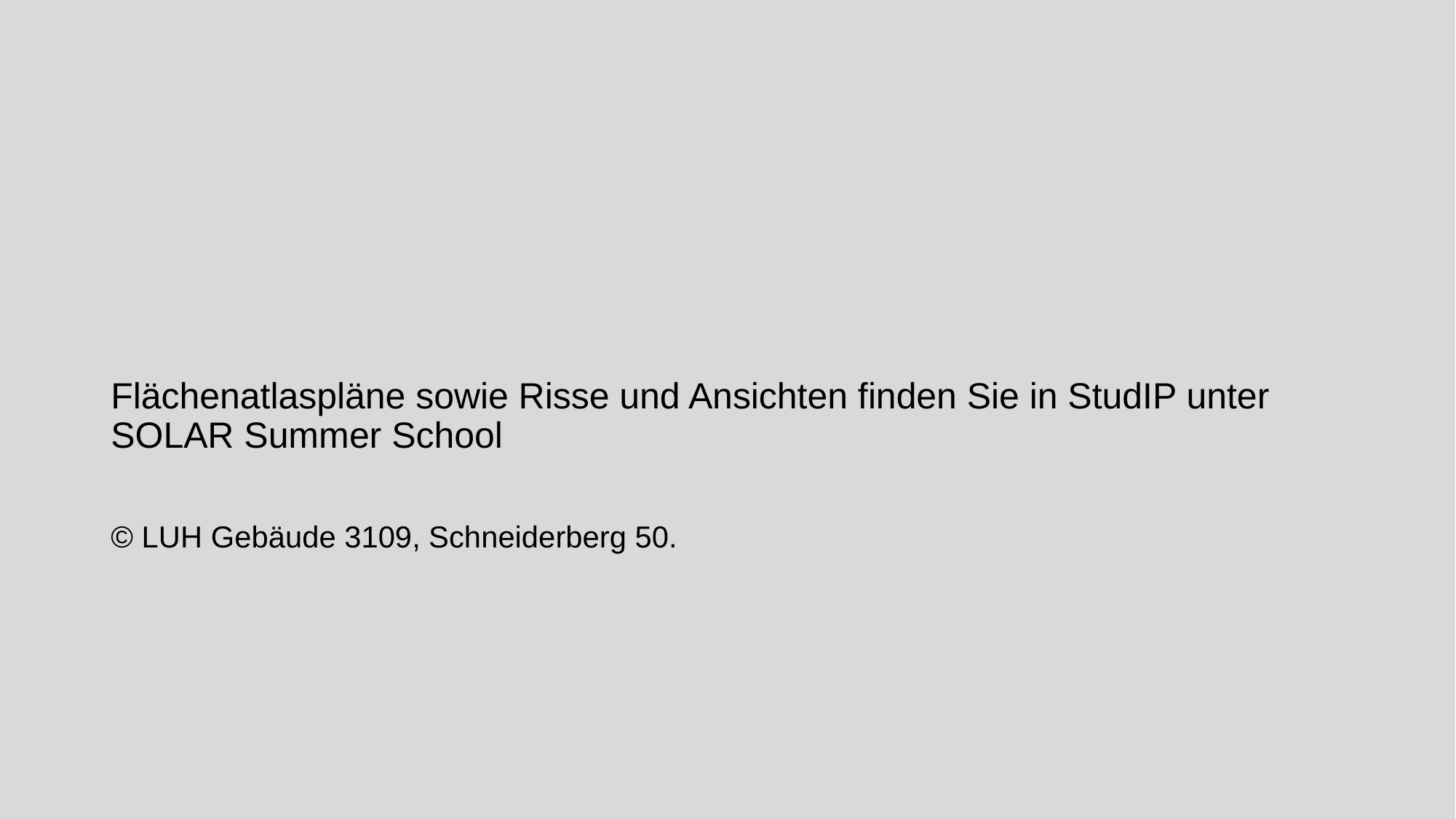

# Flächenatlaspläne sowie Risse und Ansichten finden Sie in StudIP unter SOLAR Summer School © LUH Gebäude 3109, Schneiderberg 50.